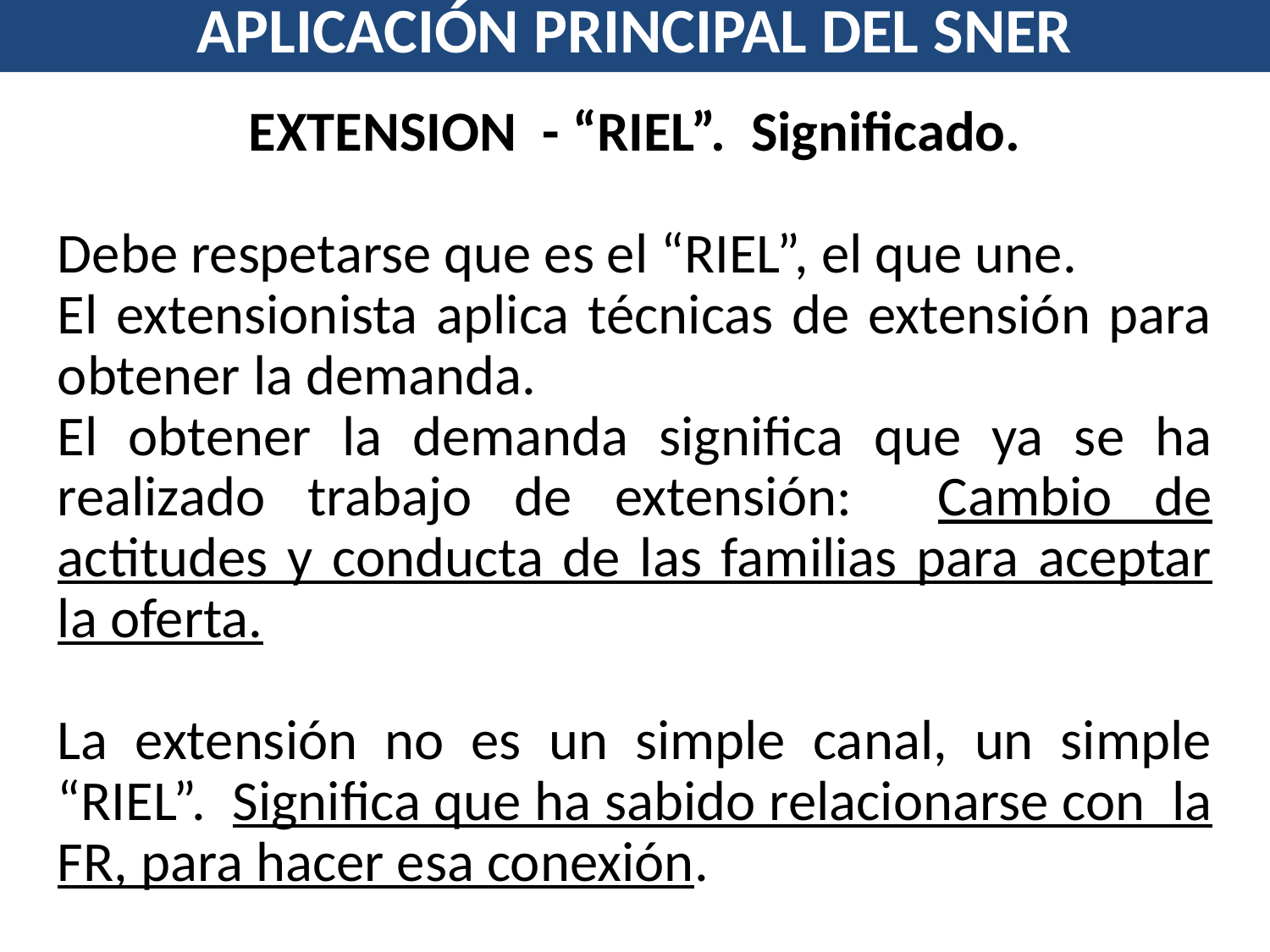

APLICACIÓN PRINCIPAL DEL SNER
EXTENSION  - “RIEL”.  Significado.

Debe respetarse que es el “RIEL”, el que une.
El extensionista aplica técnicas de extensión para obtener la demanda.
El obtener la demanda significa que ya se ha realizado trabajo de extensión:  Cambio de actitudes y conducta de las familias para aceptar la oferta.

La extensión no es un simple canal, un simple “RIEL”.  Significa que ha sabido relacionarse con  la FR, para hacer esa conexión.